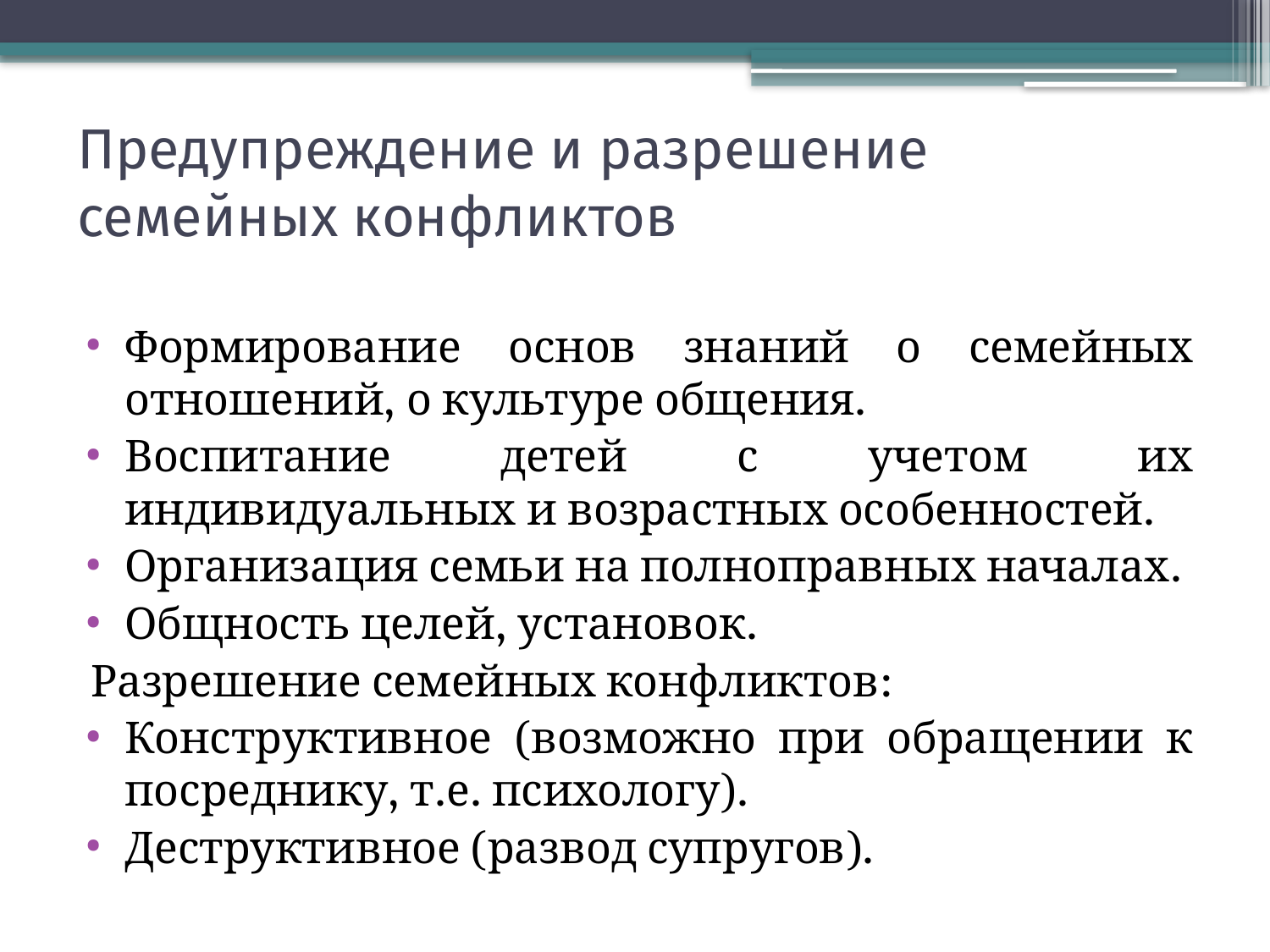

# Предупреждение и разрешение семейных конфликтов
Формирование основ знаний о семейных отношений, о культуре общения.
Воспитание детей с учетом их индивидуальных и возрастных особенностей.
Организация семьи на полноправных началах.
Общность целей, установок.
Разрешение семейных конфликтов:
Конструктивное (возможно при обращении к посреднику, т.е. психологу).
Деструктивное (развод супругов).